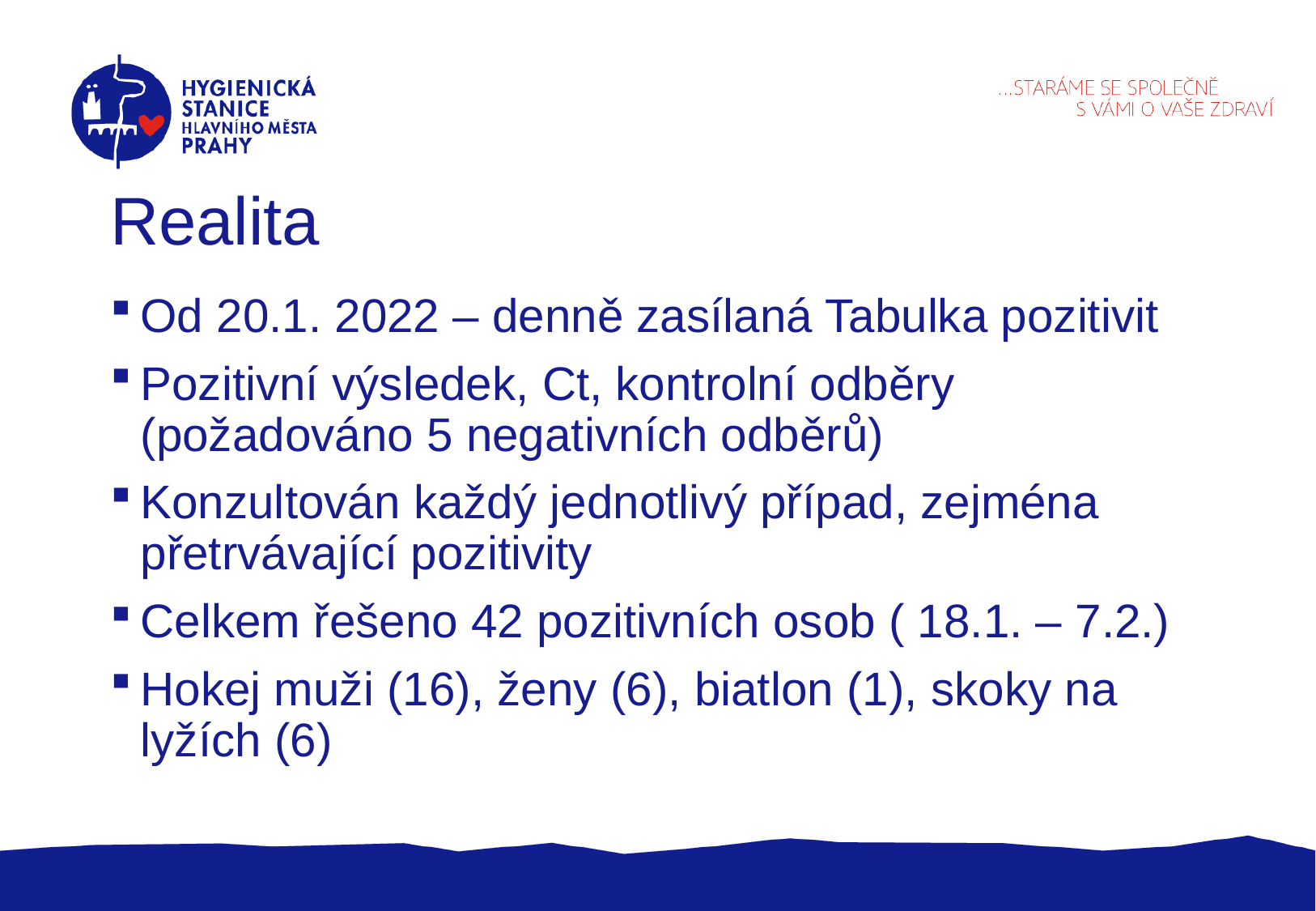

# Realita
Od 20.1. 2022 – denně zasílaná Tabulka pozitivit
Pozitivní výsledek, Ct, kontrolní odběry (požadováno 5 negativních odběrů)
Konzultován každý jednotlivý případ, zejména přetrvávající pozitivity
Celkem řešeno 42 pozitivních osob ( 18.1. – 7.2.)
Hokej muži (16), ženy (6), biatlon (1), skoky na lyžích (6)